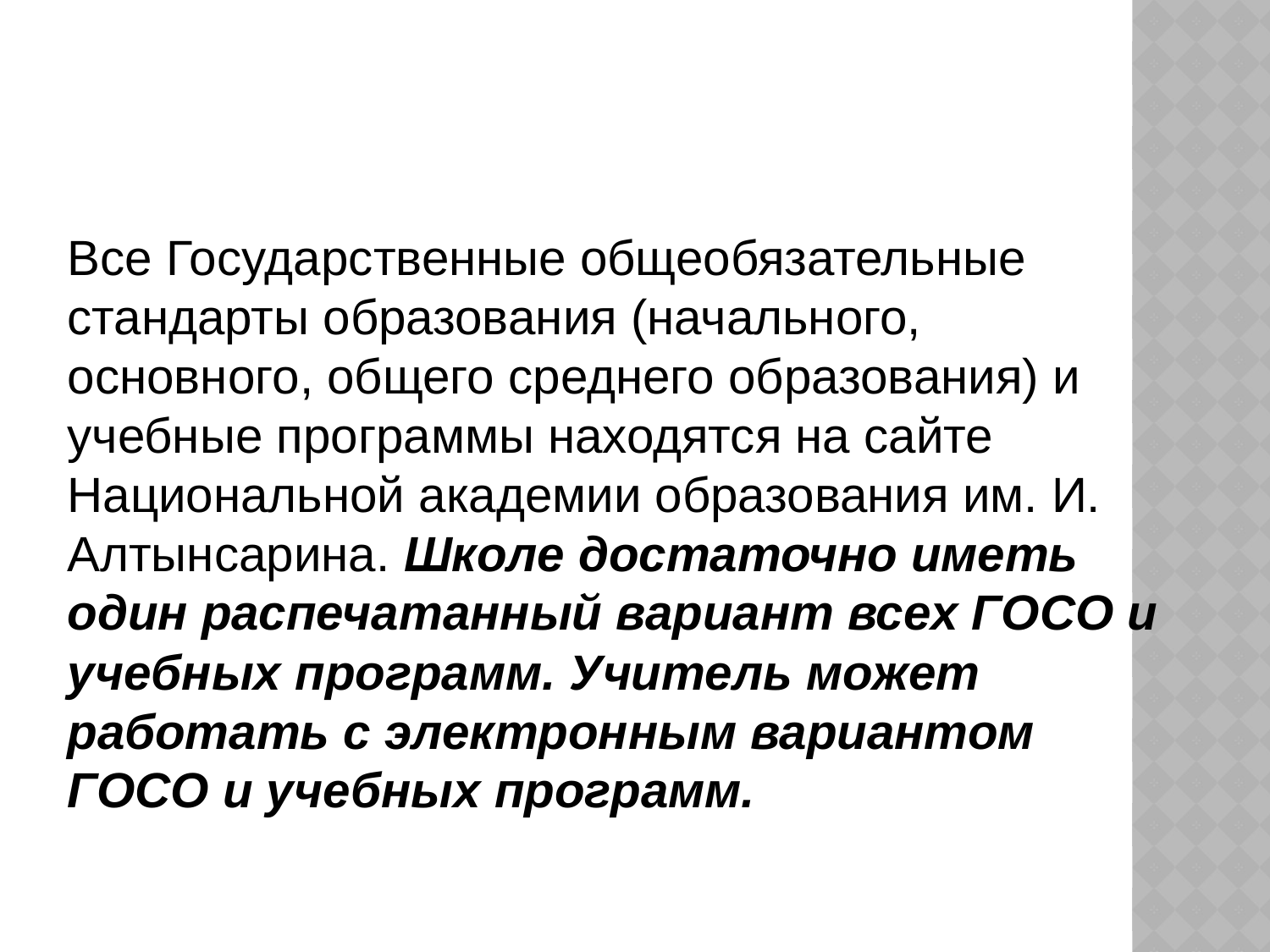

Все Государственные общеобязательные стандарты образования (начального, основного, общего среднего образования) и учебные программы находятся на сайте Национальной академии образования им. И. Алтынсарина. Школе достаточно иметь один распечатанный вариант всех ГОСО и учебных программ. Учитель может работать с электронным вариантом ГОСО и учебных программ.